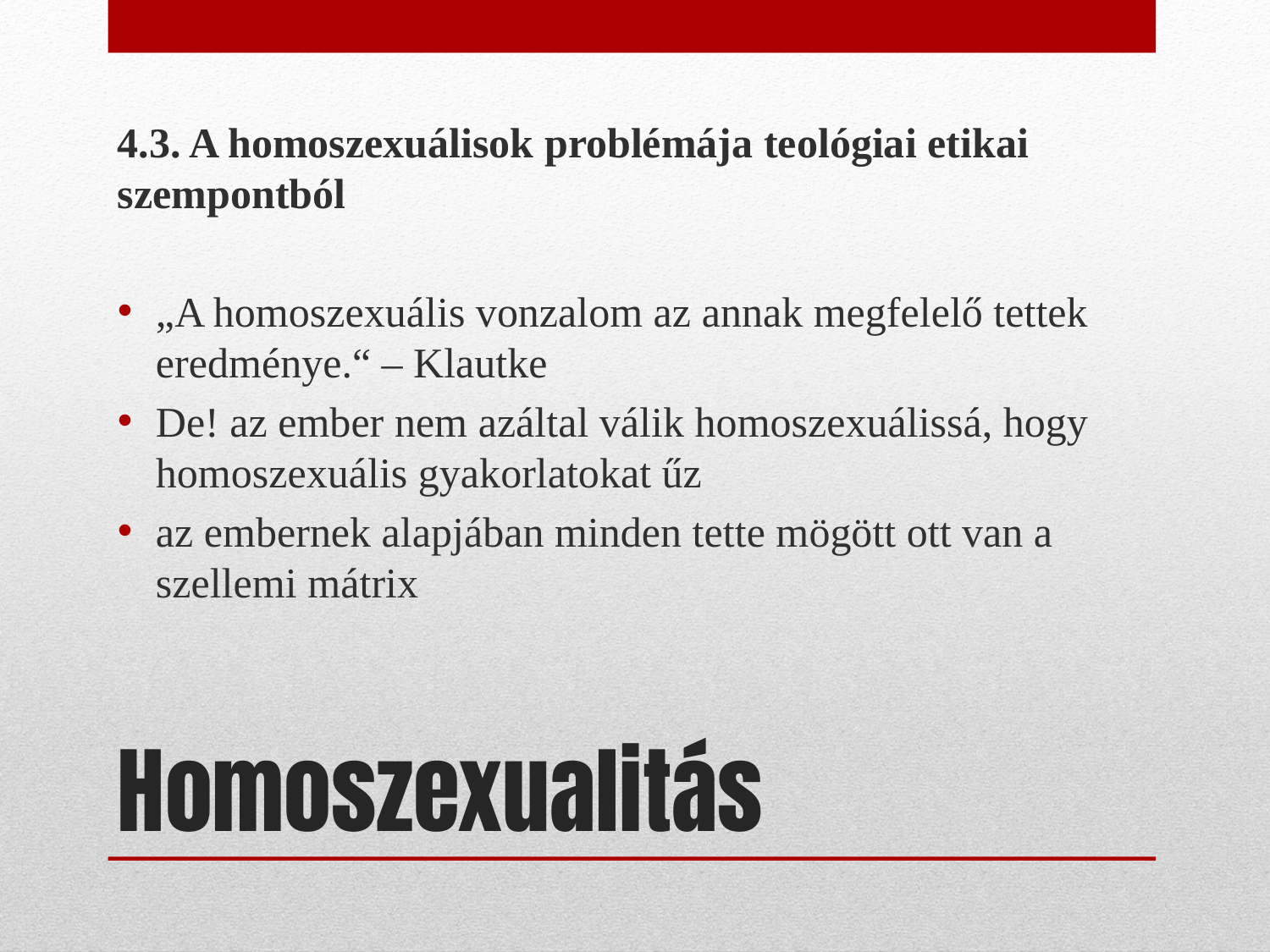

4.3. A homoszexuálisok problémája teológiai etikai szempontból

„A homoszexuális vonzalom az annak megfelelő tettek eredménye.“ – Klautke
De! az ember nem azáltal válik homoszexuálissá, hogy homoszexuális gyakorlatokat űz
az embernek alapjában minden tette mögött ott van a szellemi mátrix

# Homoszexualitás